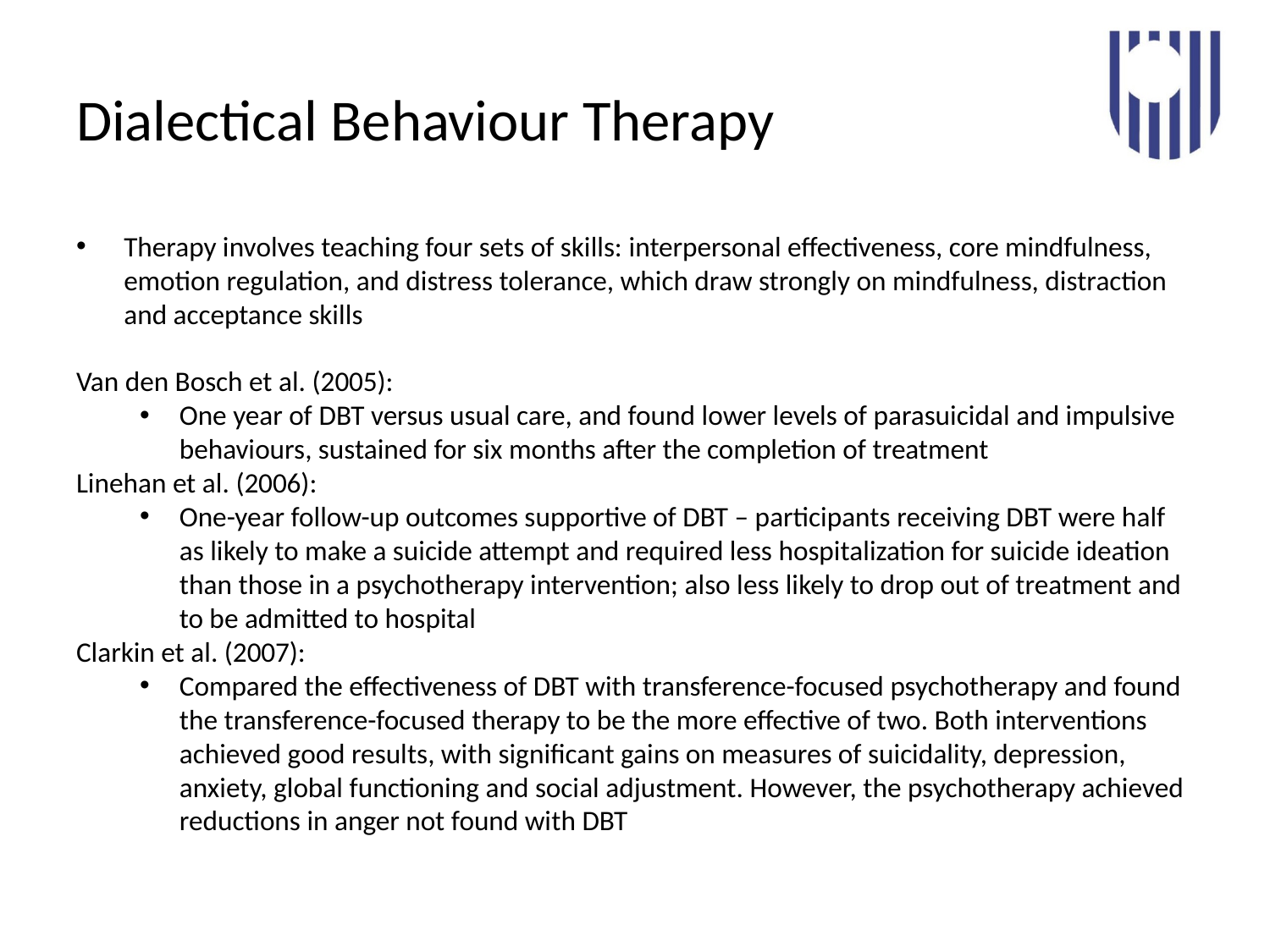

# Dialectical Behaviour Therapy
Therapy involves teaching four sets of skills: interpersonal effectiveness, core mindfulness, emotion regulation, and distress tolerance, which draw strongly on mindfulness, distraction and acceptance skills

Van den Bosch et al. (2005):
One year of DBT versus usual care, and found lower levels of parasuicidal and impulsive behaviours, sustained for six months after the completion of treatment
Linehan et al. (2006):
One-year follow-up outcomes supportive of DBT – participants receiving DBT were half as likely to make a suicide attempt and required less hospitalization for suicide ideation than those in a psychotherapy intervention; also less likely to drop out of treatment and to be admitted to hospital
Clarkin et al. (2007):
Compared the effectiveness of DBT with transference-focused psychotherapy and found the transference-focused therapy to be the more effective of two. Both interventions achieved good results, with significant gains on measures of suicidality, depression, anxiety, global functioning and social adjustment. However, the psychotherapy achieved reductions in anger not found with DBT